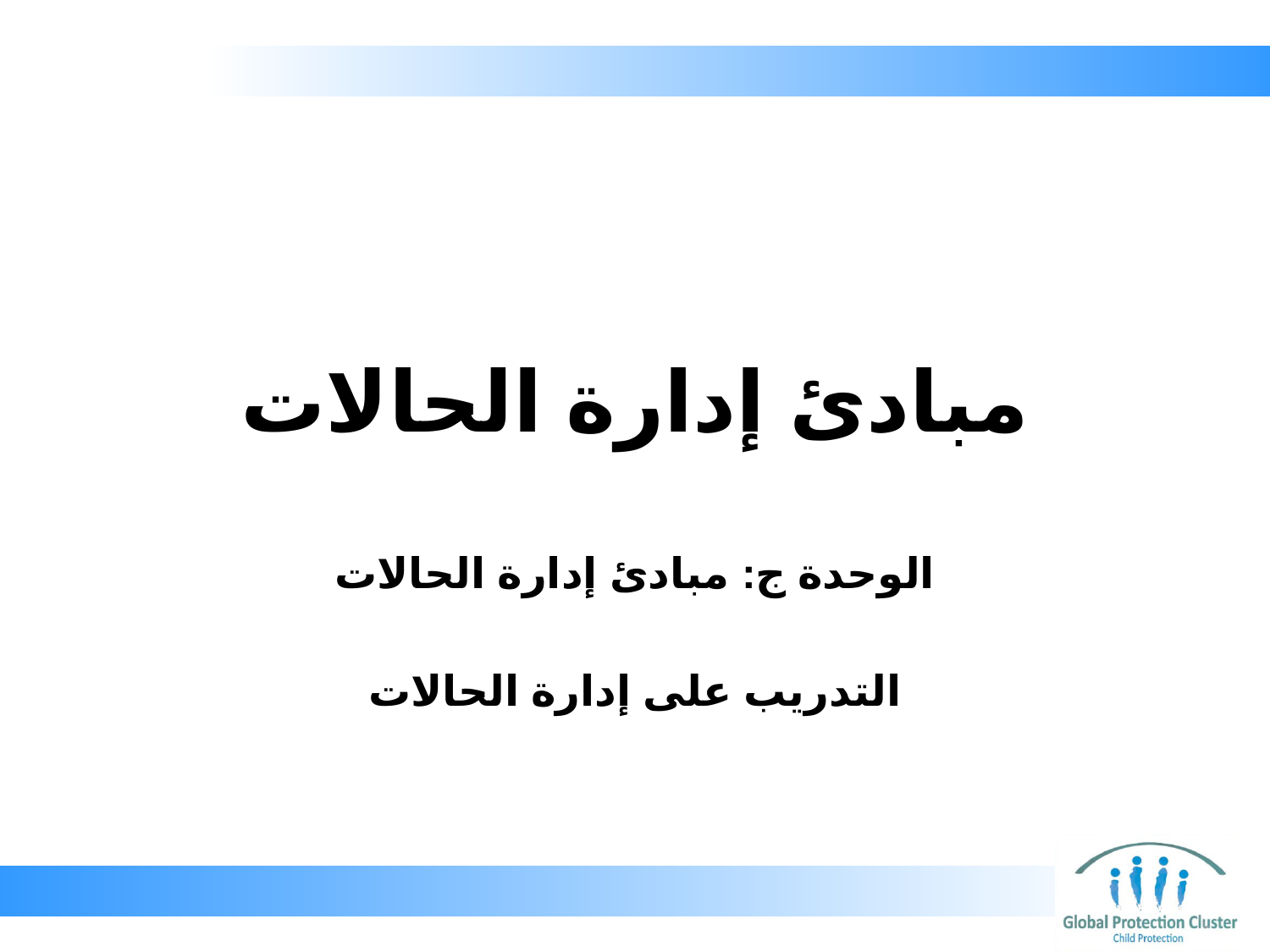

# مبادئ إدارة الحالات
الوحدة ج: مبادئ إدارة الحالات

التدريب على إدارة الحالات